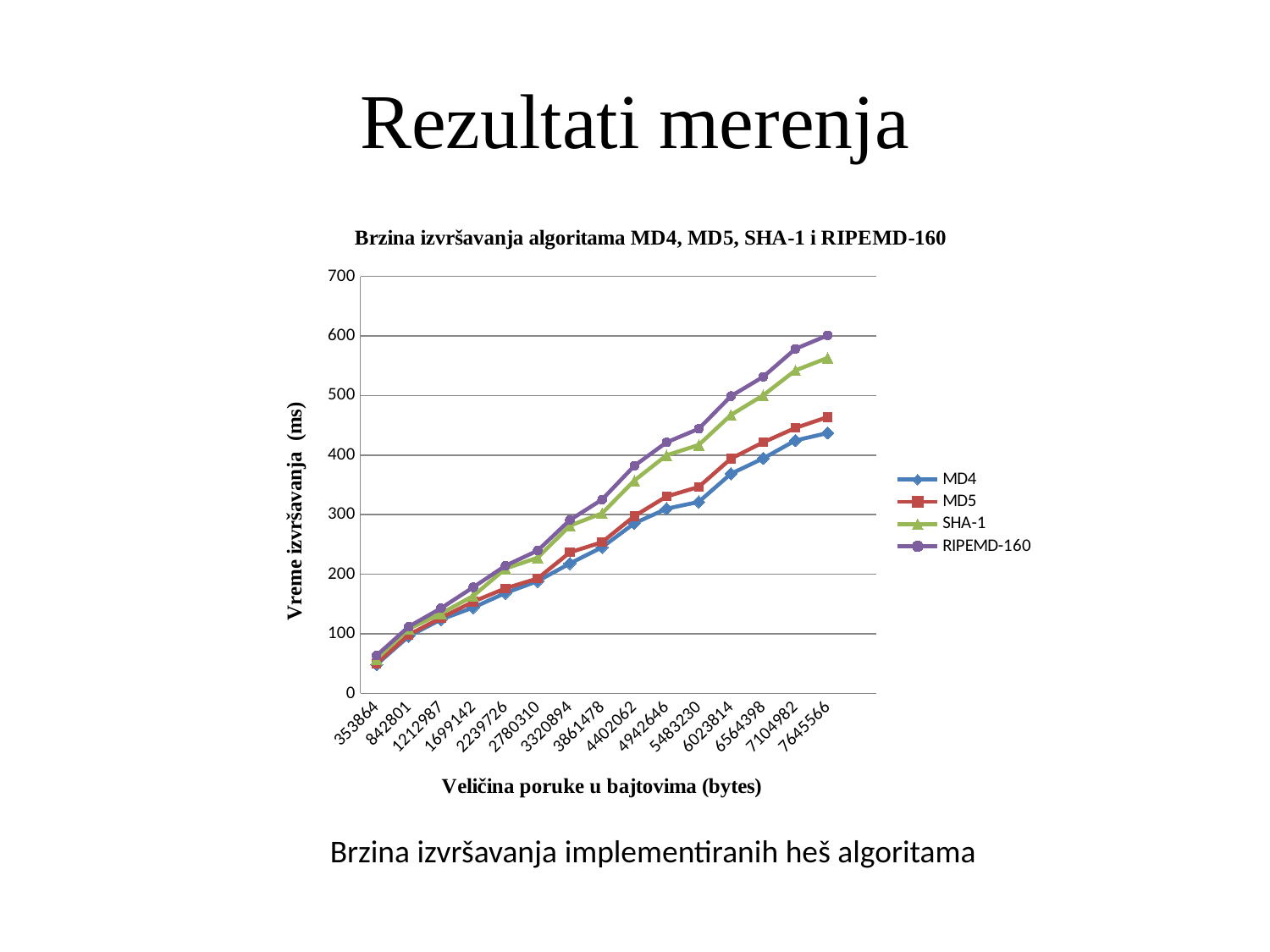

# Rezultati merenja

### Chart: Brzina izvršavanja algoritama MD4, MD5, SHA-1 i RIPEMD-160

| Category | MD4 | MD5 | SHA-1 | RIPEMD-160 |
|---|---|---|---|---|
| 353864 | 48.27 | 50.09 | 57.66000000000001 | 63.44 |
| 842801 | 95.88 | 98.38 | 108.16 | 112.02 |
| 1212987 | 124.0 | 126.76 | 134.12 | 142.95 |
| 1699142 | 144.03 | 153.87 | 163.44 | 178.08 |
| 2239726 | 168.53 | 176.31 | 209.46 | 214.3 |
| 2780310 | 188.34 | 192.84 | 227.73999999999998 | 239.67 |
| 3320894 | 218.09 | 236.69 | 281.54 | 291.02 |
| 3861478 | 245.26 | 253.850000000001 | 302.3399999999997 | 325.489999999999 |
| 4402062 | 285.41 | 297.5 | 357.36 | 382.05 |
| 4942646 | 310.02 | 330.58 | 399.7 | 421.46 |
| 5483230 | 321.55 | 346.7199999999997 | 417.09 | 444.2199999999997 |
| 6023814 | 368.78 | 394.2 | 467.46 | 499.02 |
| 6564398 | 394.53 | 421.5 | 500.419999999999 | 531.49 |
| 7104982 | 424.6500000000003 | 445.63 | 542.22 | 578.41 |
| 7645566 | 437.1500000000003 | 464.01 | 563.3299999999995 | 601.04 |
|  | None | None | None | None |
Brzina izvršavanja implementiranih heš algoritama